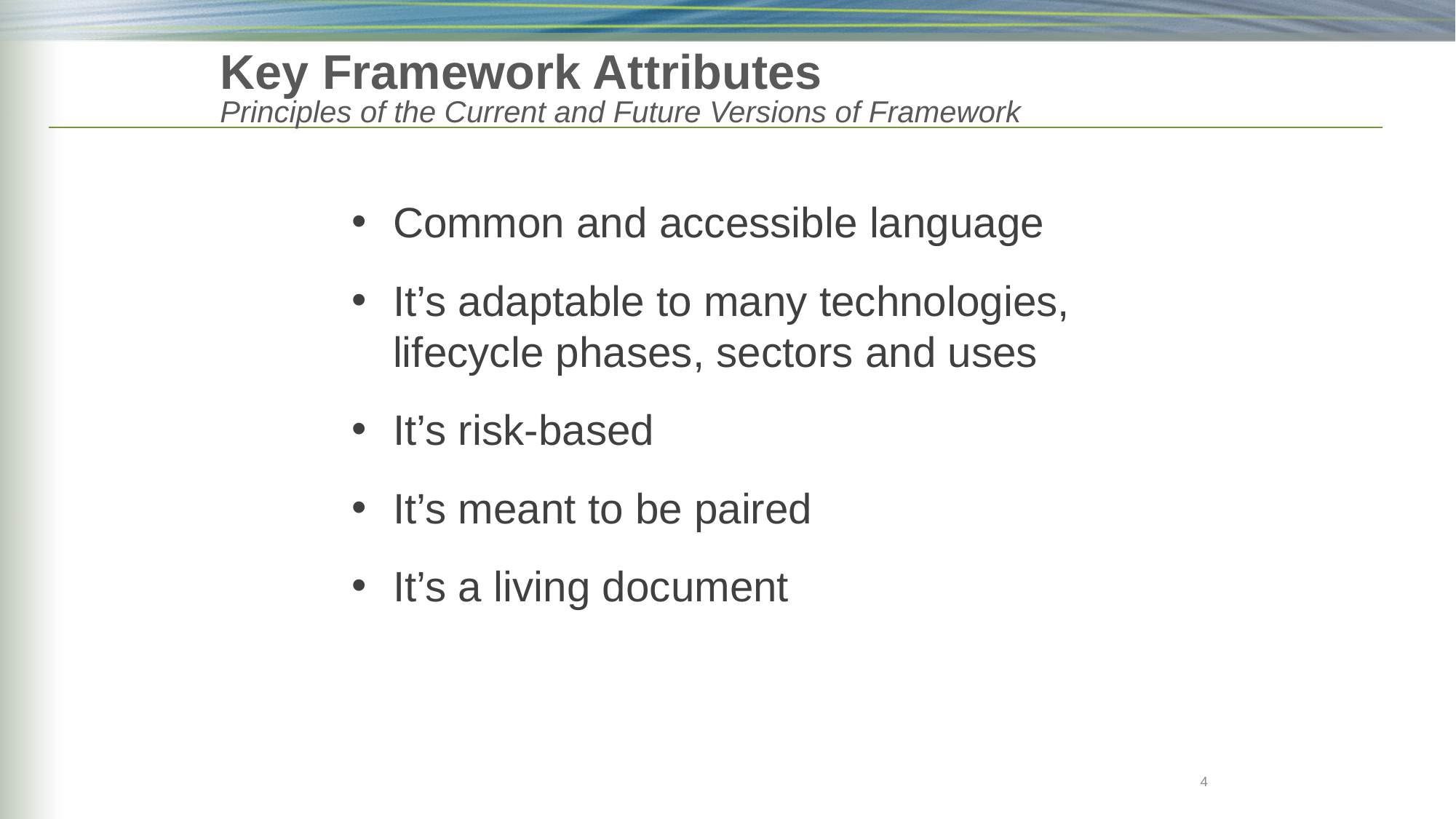

# Key Framework Attributes Principles of the Current and Future Versions of Framework
Common and accessible language
It’s adaptable to many technologies, lifecycle phases, sectors and uses
It’s risk-based
It’s meant to be paired
It’s a living document
4